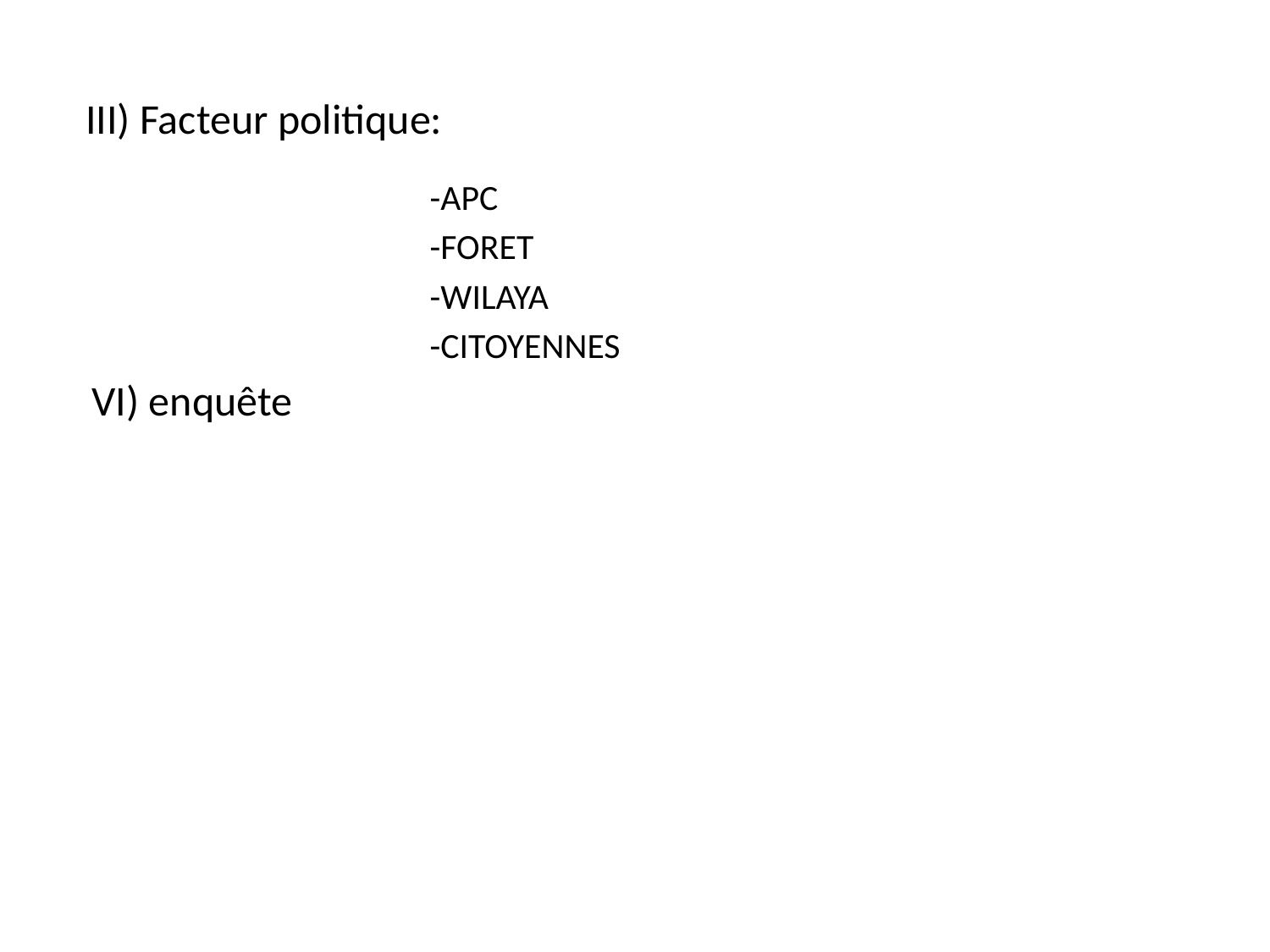

# III) Facteur politique:
                                          -APC
                                          -FORET
                                          -WILAYA
                                          -CITOYENNES
VI) enquête